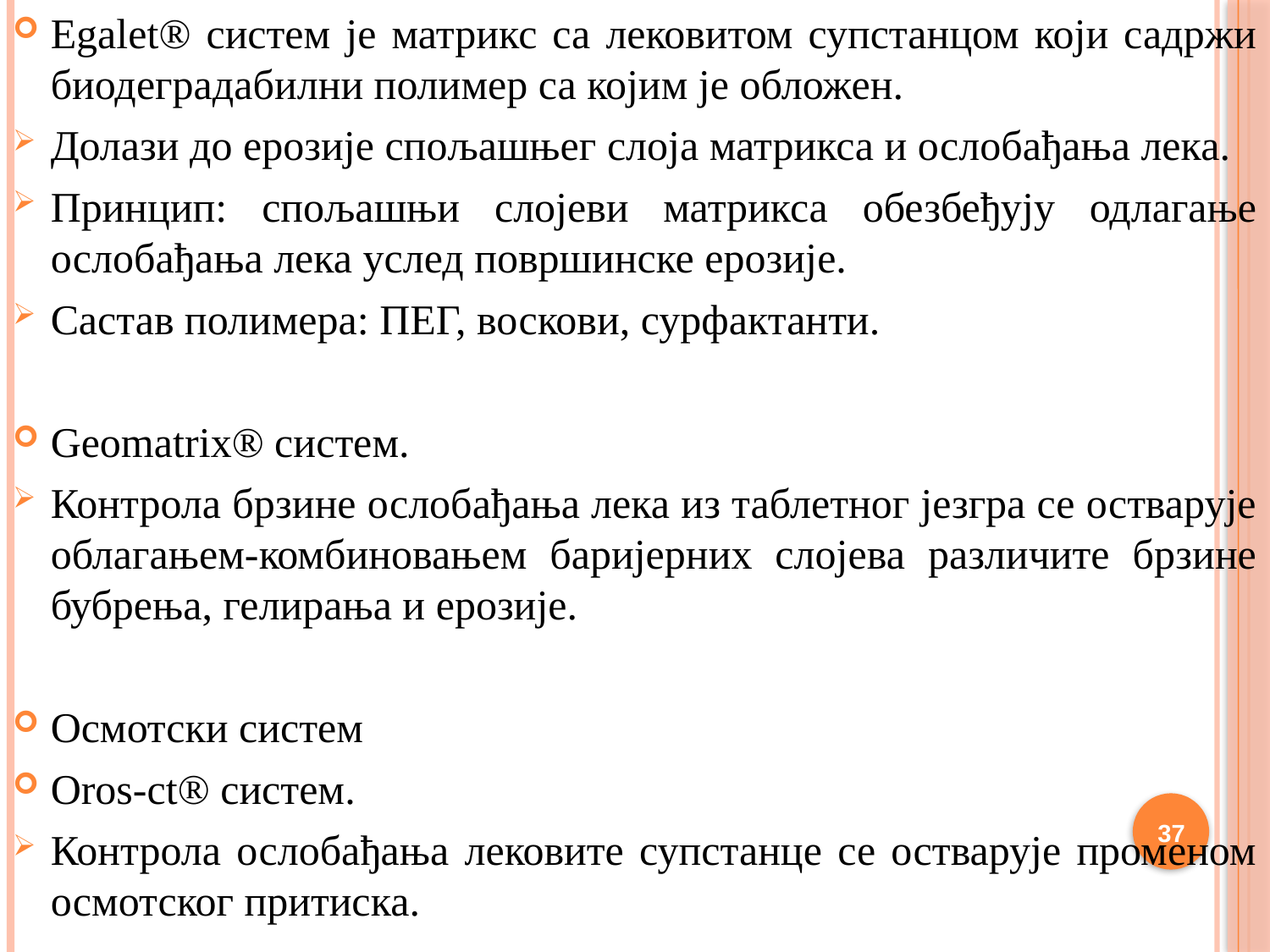

Egalet® систем је матрикс са лековитом супстанцом који садржи биодеградабилни полимер са којим је обложен.
Долази до ерозије спољашњег слоја матрикса и ослобађања лека.
Принцип: спољашњи слојеви матрикса обезбеђују одлагање ослобађања лека услед површинске ерозије.
Састав полимера: ПЕГ, воскови, сурфактанти.

Geomatrix® систем.
Контрола брзине ослобађања лека из таблетног језгра се остварује облагањем-комбиновањем баријерних слојева различите брзине бубрења, гелирања и ерозије.

Осмотски систем
Oros-ct® систем.
Контрола ослобађања лековите супстанце се остварује променом осмотског притиска.
37